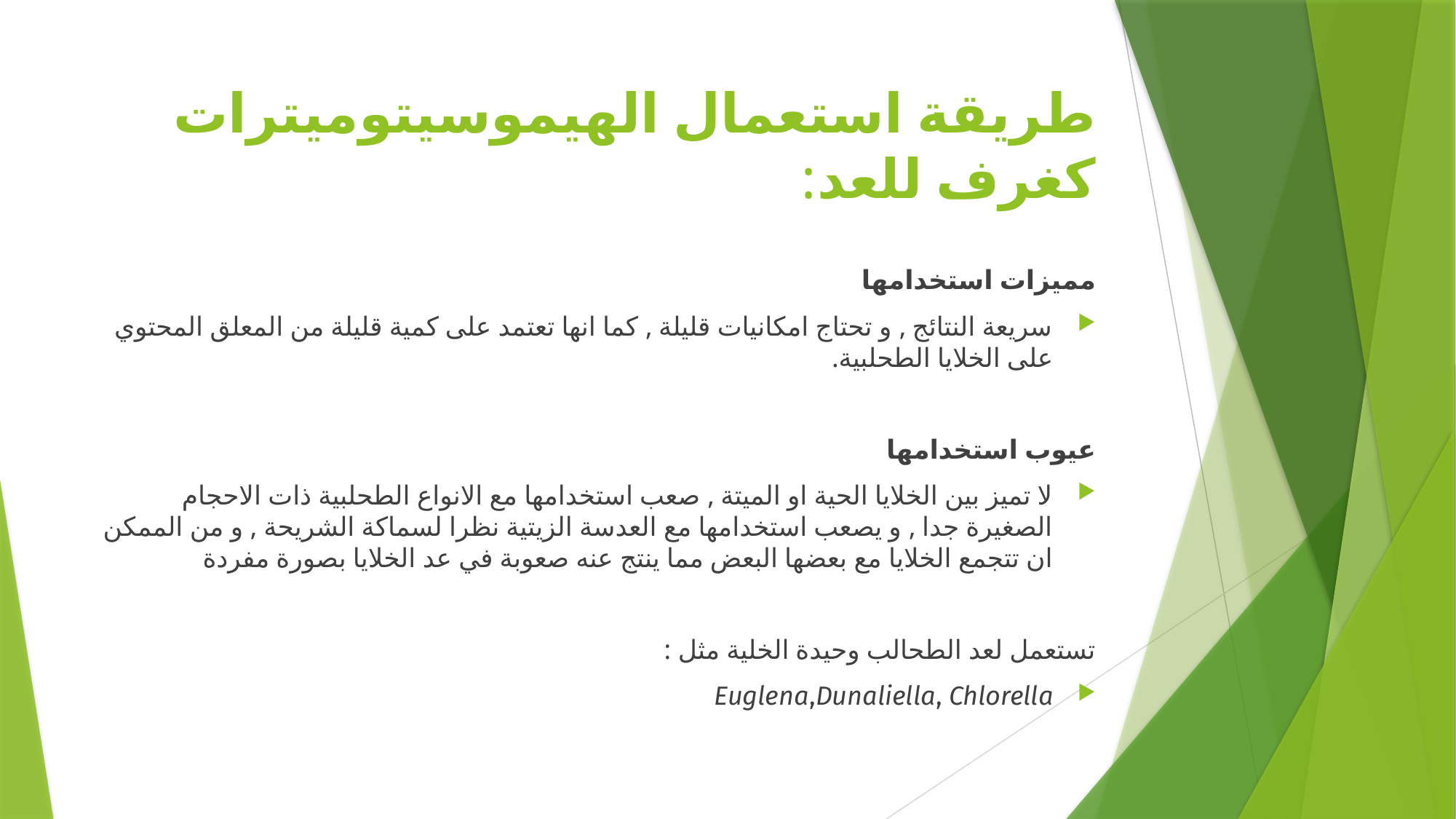

# طريقة استعمال الهيموسيتوميترات كغرف للعد:
مميزات استخدامها
سريعة النتائج , و تحتاج امكانيات قليلة , كما انها تعتمد على كمية قليلة من المعلق المحتوي على الخلايا الطحلبية.

عيوب استخدامها
لا تميز بين الخلايا الحية او الميتة , صعب استخدامها مع الانواع الطحلبية ذات الاحجام الصغيرة جدا , و يصعب استخدامها مع العدسة الزيتية نظرا لسماكة الشريحة , و من الممكن ان تتجمع الخلايا مع بعضها البعض مما ينتج عنه صعوبة في عد الخلايا بصورة مفردة

تستعمل لعد الطحالب وحيدة الخلية مثل :
Euglena,Dunaliella, Chlorella